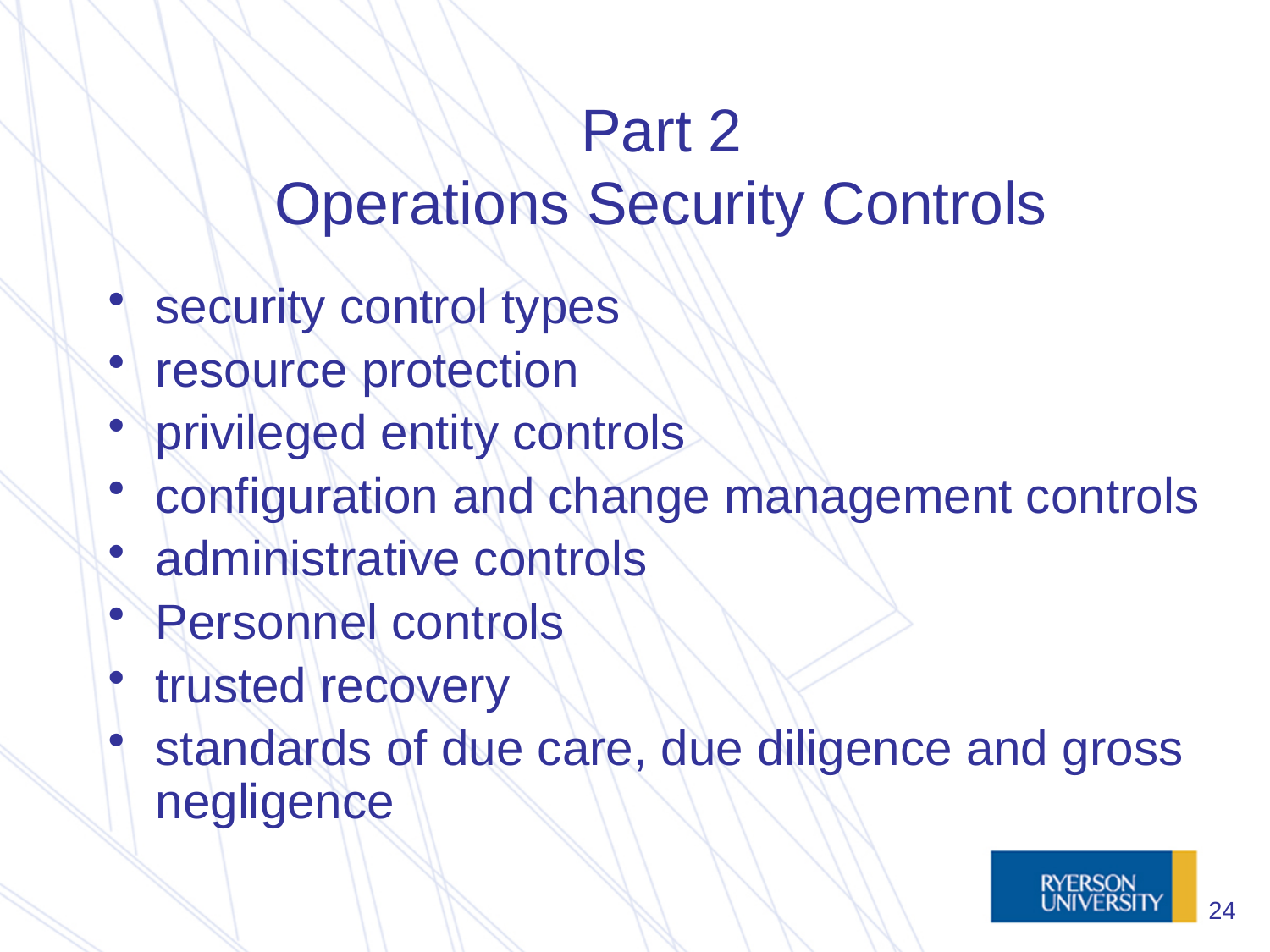

# Part 2 Operations Security Controls
security control types
resource protection
privileged entity controls
configuration and change management controls
administrative controls
Personnel controls
trusted recovery
standards of due care, due diligence and gross negligence
24